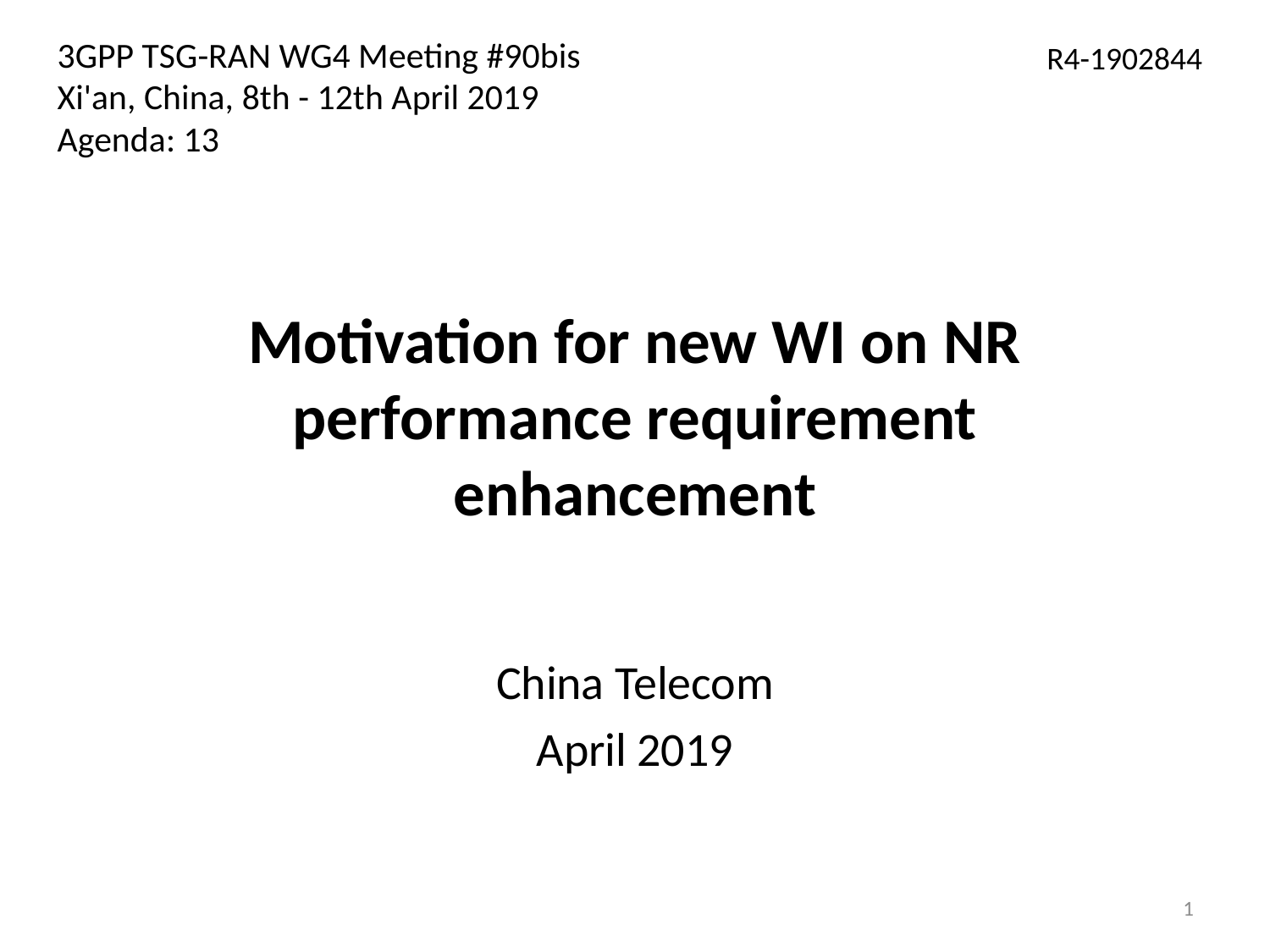

3GPP TSG-RAN WG4 Meeting #90bis
Xi'an, China, 8th - 12th April 2019
Agenda: 13
R4-1902844
# Motivation for new WI on NR performance requirement enhancement
China Telecom
April 2019
1